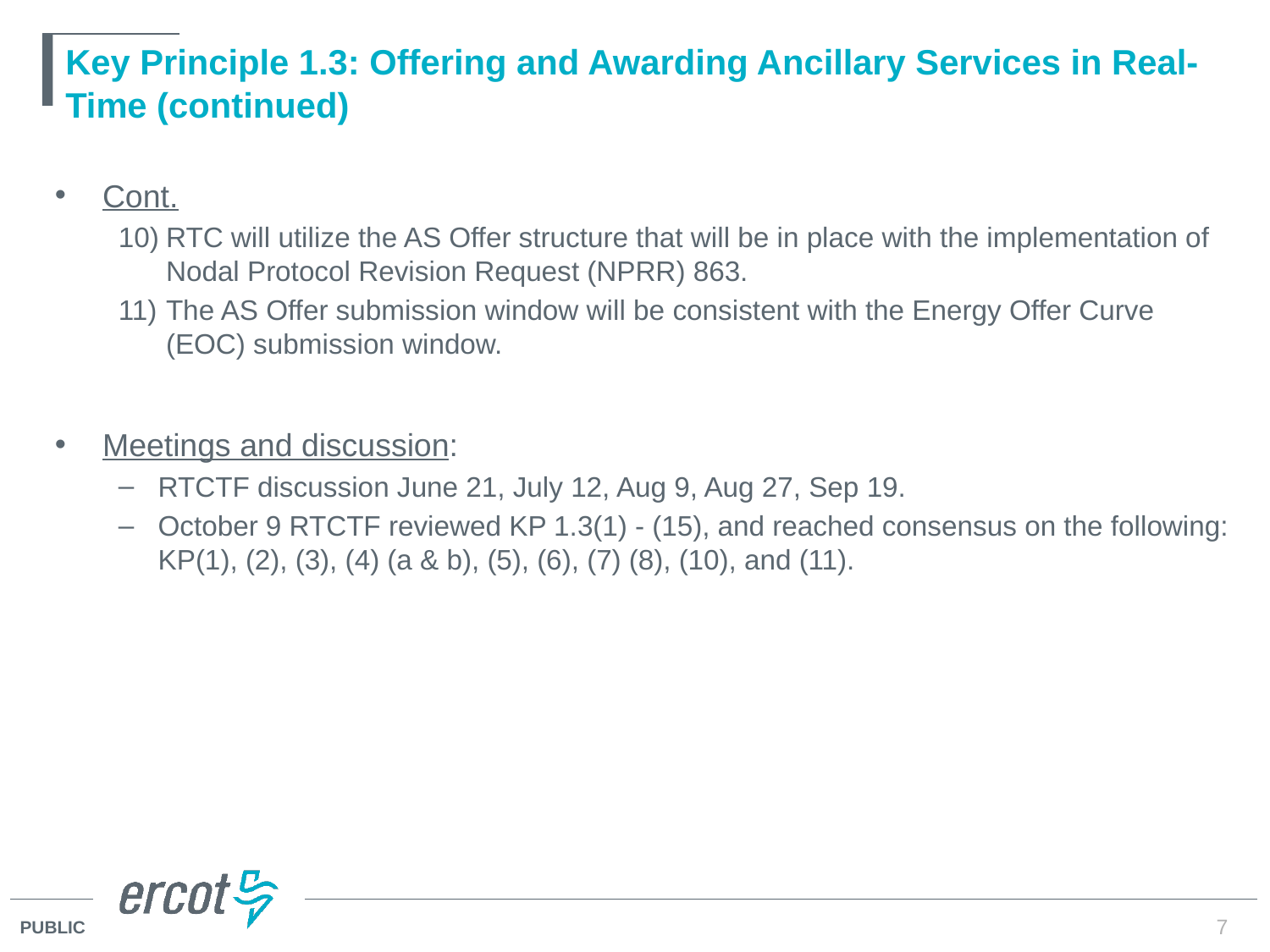

# Key Principle 1.3: Offering and Awarding Ancillary Services in Real-Time (continued)
Cont.
RTC will utilize the AS Offer structure that will be in place with the implementation of Nodal Protocol Revision Request (NPRR) 863.
The AS Offer submission window will be consistent with the Energy Offer Curve (EOC) submission window.

Meetings and discussion:
RTCTF discussion June 21, July 12, Aug 9, Aug 27, Sep 19.
October 9 RTCTF reviewed KP 1.3(1) - (15), and reached consensus on the following: KP(1), (2), (3), (4) (a & b), (5), (6), (7) (8), (10), and (11).
7